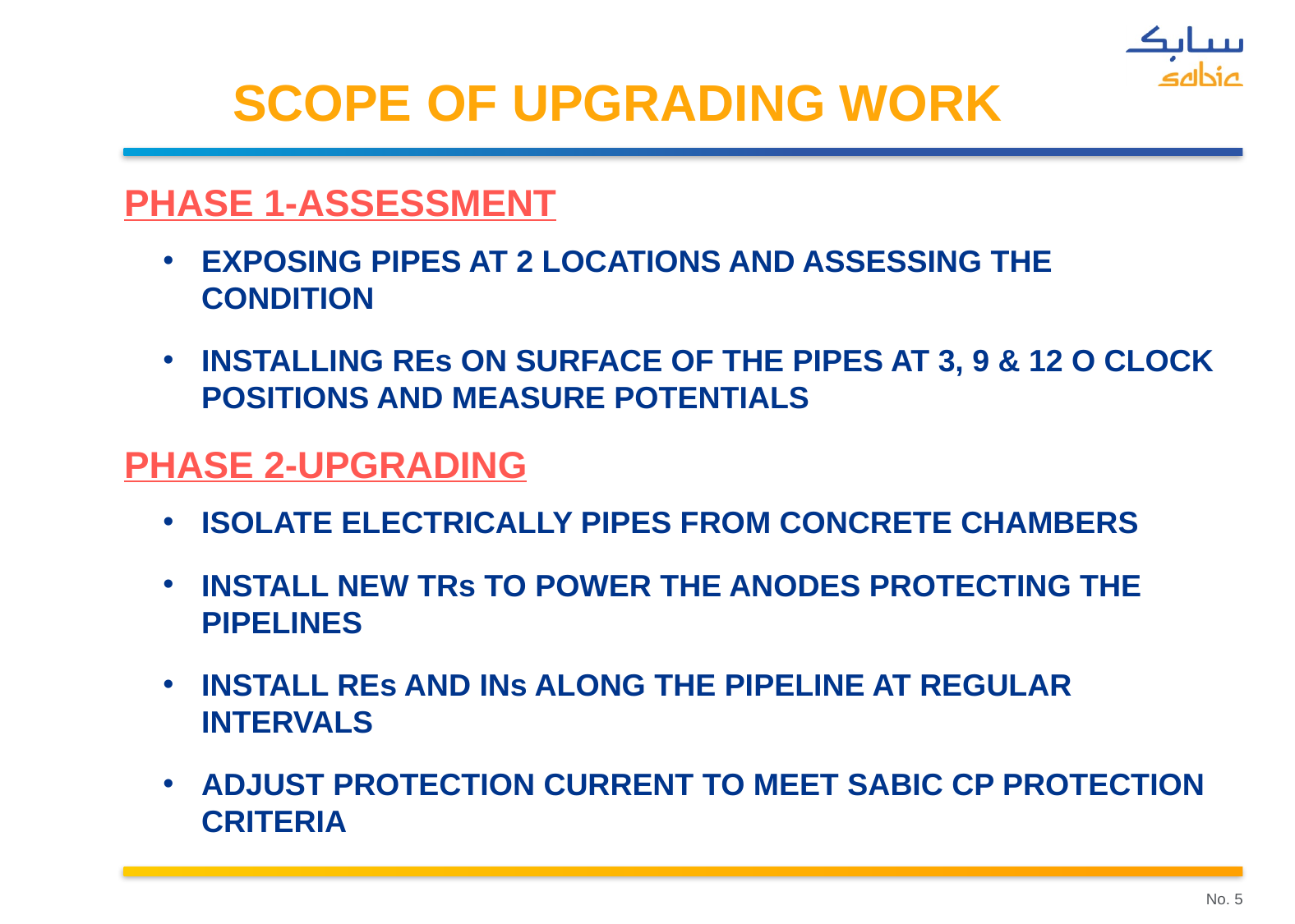

# SCOPE OF UPGRADING WORK
PHASE 1-ASSESSMENT
EXPOSING PIPES AT 2 LOCATIONS AND ASSESSING THE CONDITION
INSTALLING REs ON SURFACE OF THE PIPES AT 3, 9 & 12 O CLOCK POSITIONS AND MEASURE POTENTIALS
PHASE 2-UPGRADING
ISOLATE ELECTRICALLY PIPES FROM CONCRETE CHAMBERS
INSTALL NEW TRs TO POWER THE ANODES PROTECTING THE PIPELINES
INSTALL REs AND INs ALONG THE PIPELINE AT REGULAR INTERVALS
ADJUST PROTECTION CURRENT TO MEET SABIC CP PROTECTION CRITERIA